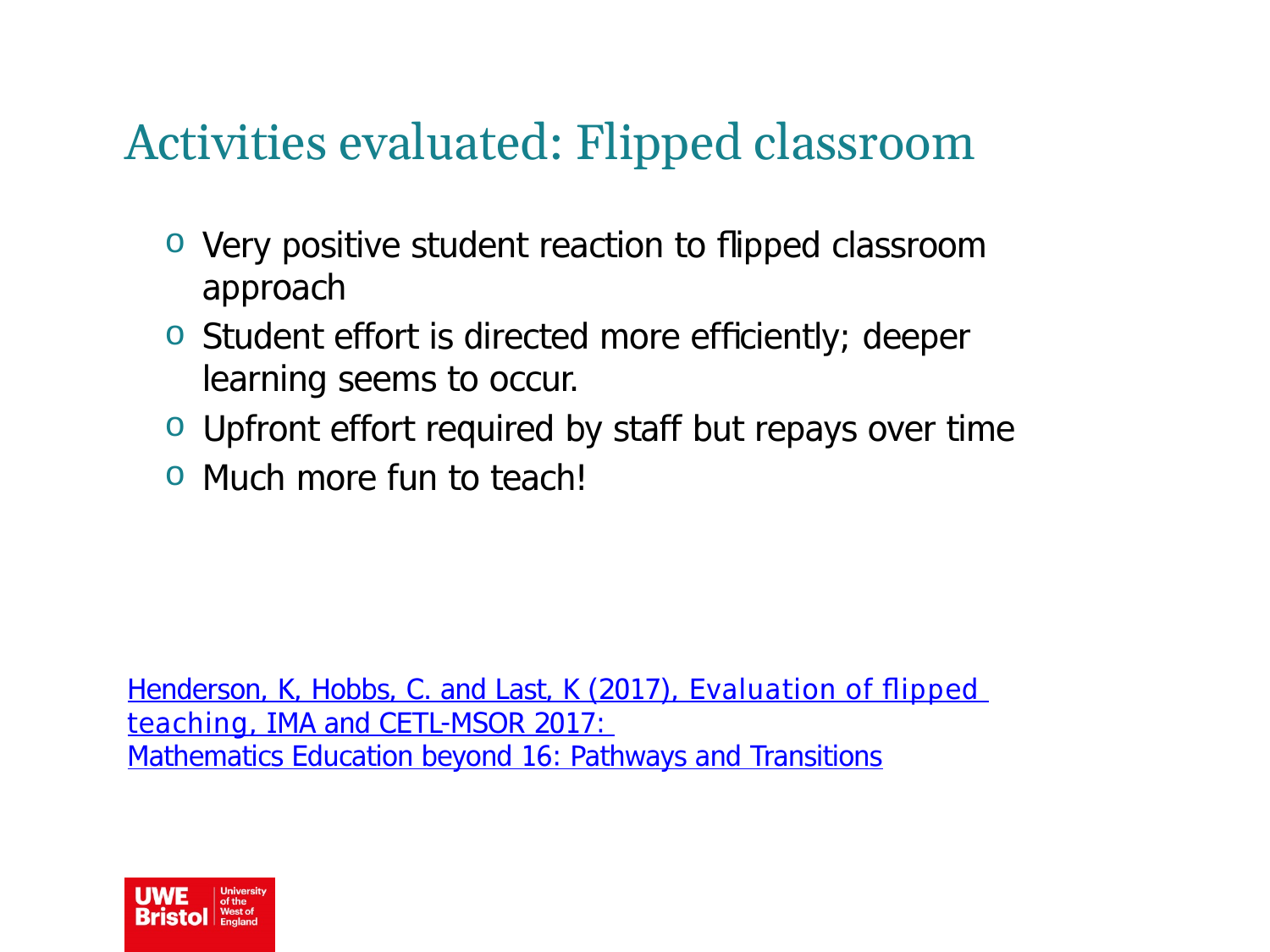

Activities evaluated: Flipped classroom
Very positive student reaction to flipped classroom approach
Student effort is directed more efficiently; deeper learning seems to occur.
Upfront effort required by staff but repays over time
Much more fun to teach!

Henderson, K, Hobbs, C. and Last, K (2017), Evaluation of flipped teaching, IMA and CETL-MSOR 2017: Mathematics Education beyond 16: Pathways and Transitions